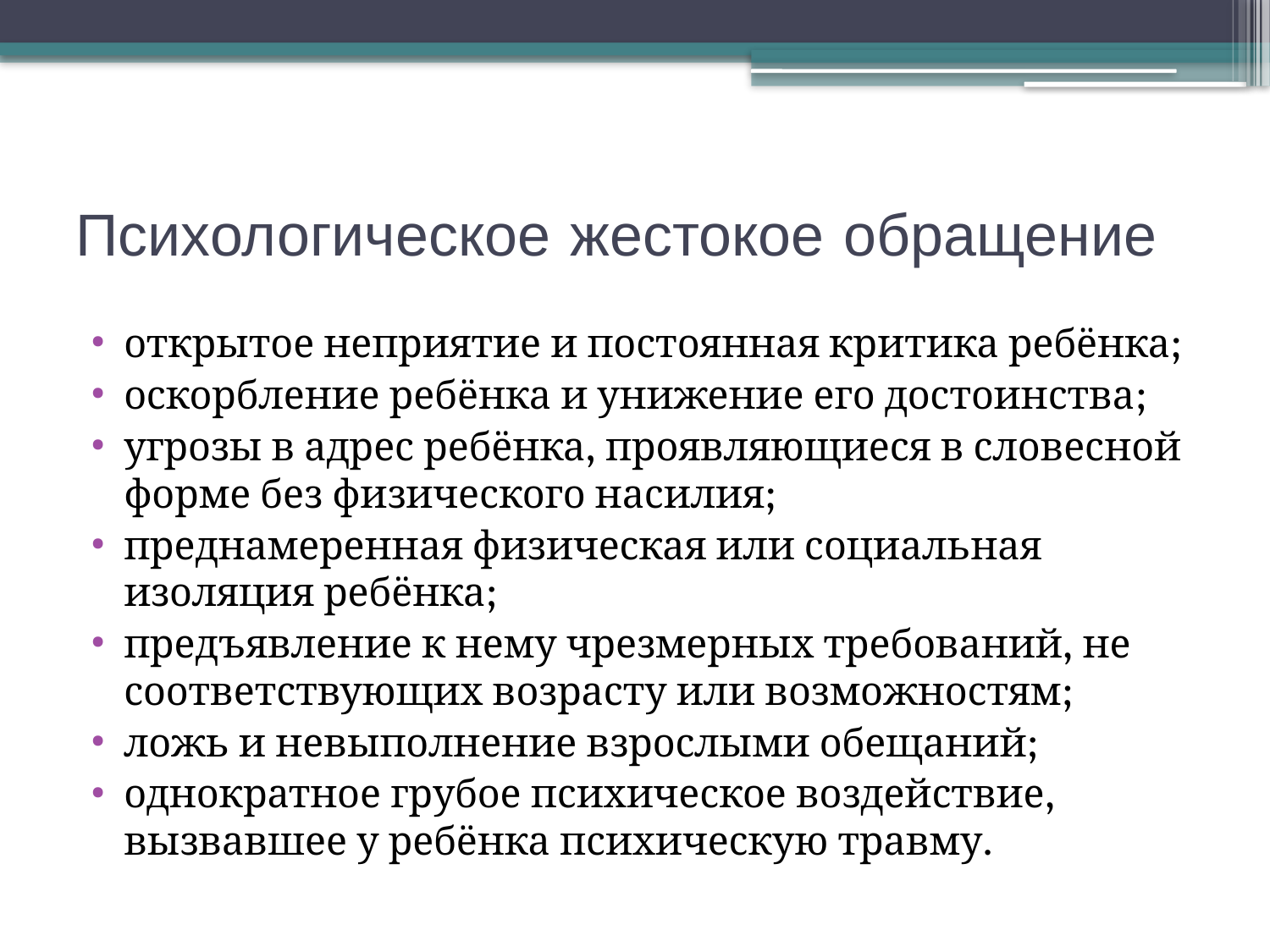

# Психологическое жестокое обращение
открытое неприятие и постоянная критика ребёнка;
оскорбление ребёнка и унижение его достоинства;
угрозы в адрес ребёнка, проявляющиеся в словесной форме без физического насилия;
преднамеренная физическая или социальная изоляция ребёнка;
предъявление к нему чрезмерных требований, не соответствующих возрасту или возможностям;
ложь и невыполнение взрослыми обещаний;
однократное грубое психическое воздействие, вызвавшее у ребёнка психическую травму.